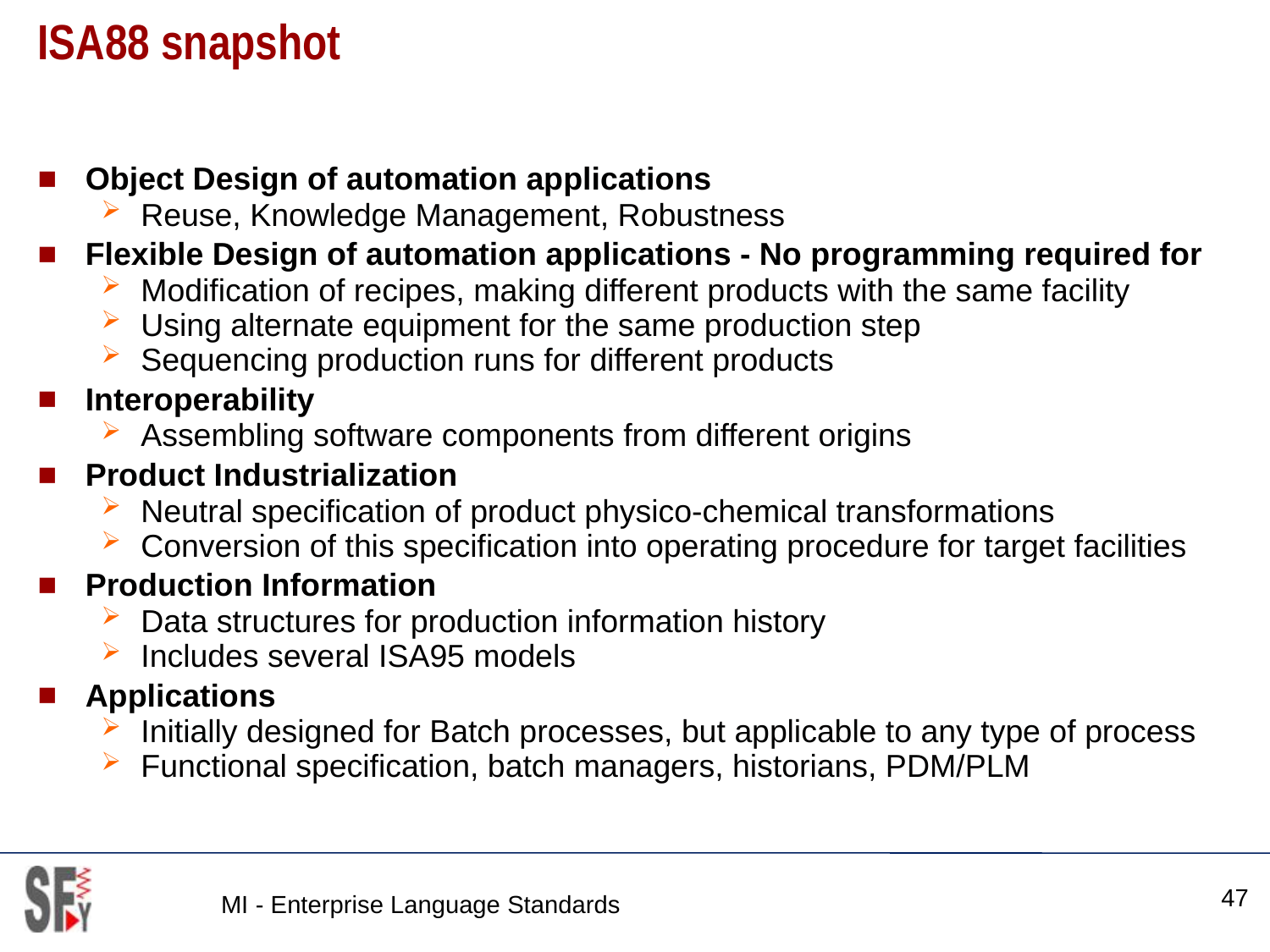

# ISA88 snapshot
Object Design of automation applications
Reuse, Knowledge Management, Robustness
Flexible Design of automation applications - No programming required for
Modification of recipes, making different products with the same facility
Using alternate equipment for the same production step
Sequencing production runs for different products
Interoperability
Assembling software components from different origins
Product Industrialization
Neutral specification of product physico-chemical transformations
Conversion of this specification into operating procedure for target facilities
Production Information
Data structures for production information history
Includes several ISA95 models
Applications
Initially designed for Batch processes, but applicable to any type of process
Functional specification, batch managers, historians, PDM/PLM
47
MI - Enterprise Language Standards